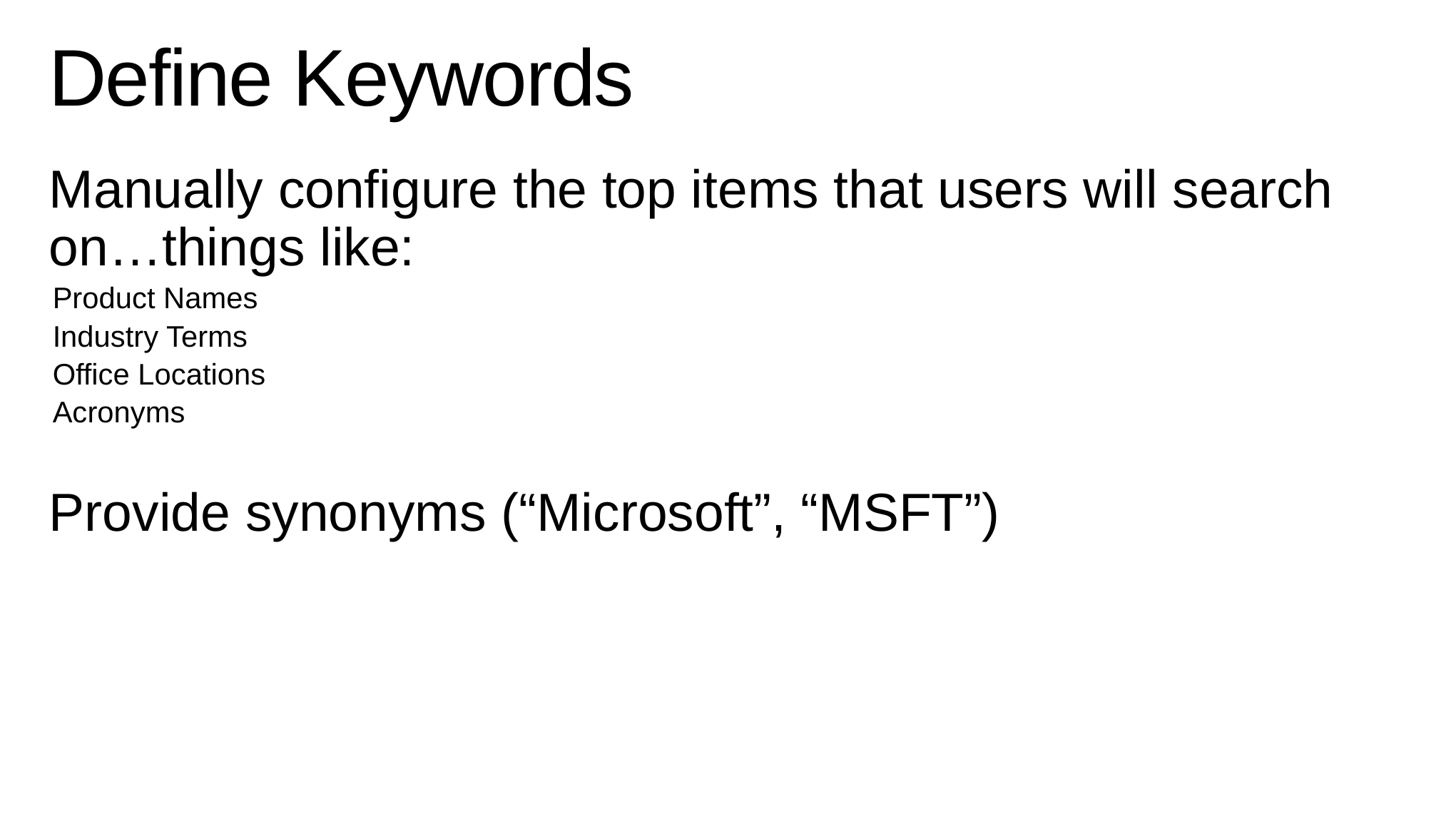

# Define Keywords
Manually configure the top items that users will search on…things like:
Product Names
Industry Terms
Office Locations
Acronyms

Provide synonyms (“Microsoft”, “MSFT”)